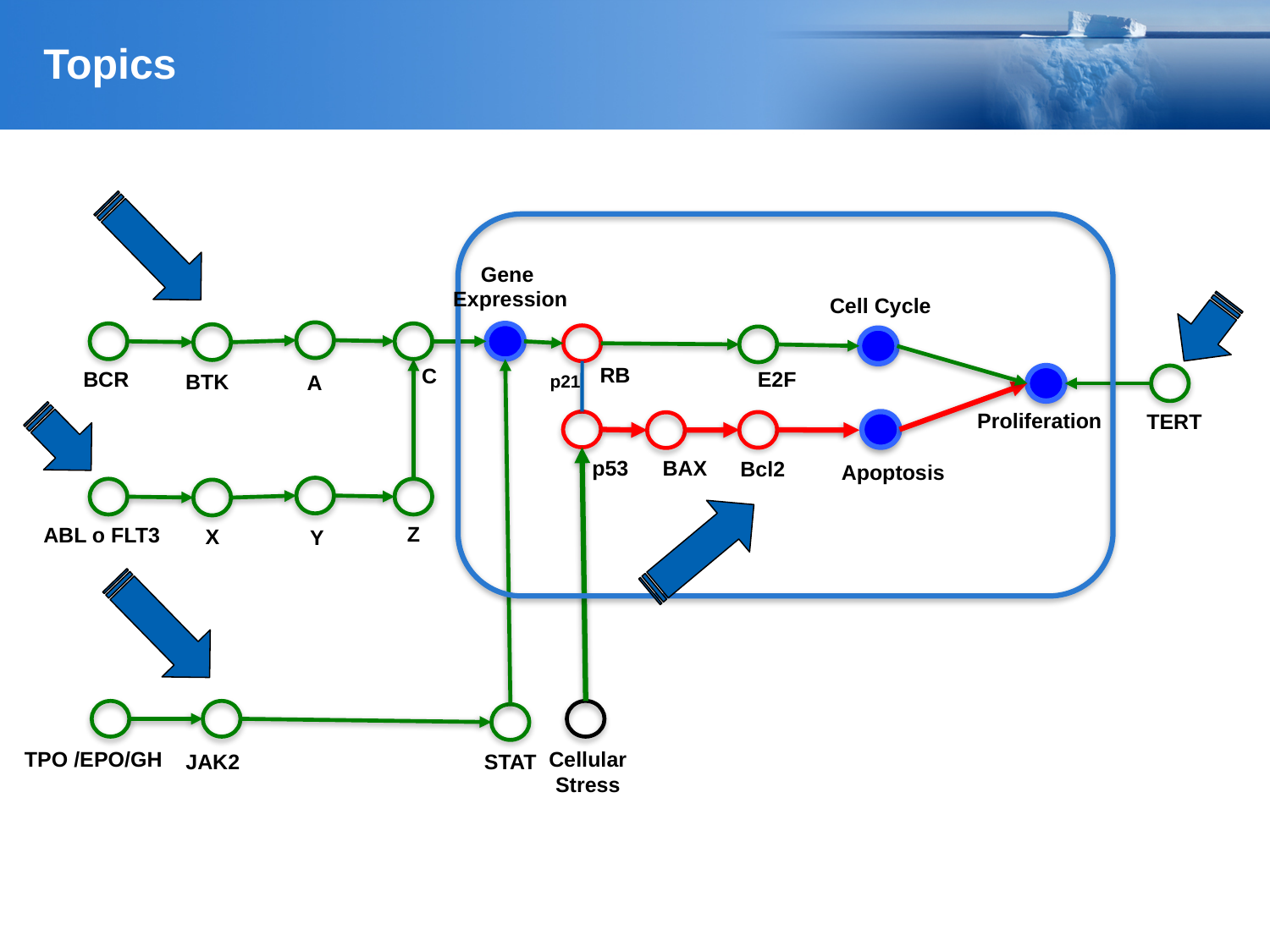

# Topics

Gene
Expression
Cell Cycle

RB
C
E2F
BCR
BTK
A
p21

Proliferation
TERT

p53
BAX
Bcl2
Apoptosis

Z
ABL o FLT3
X
Y

TPO /EPO/GH
Cellular
Stress
JAK2
STAT